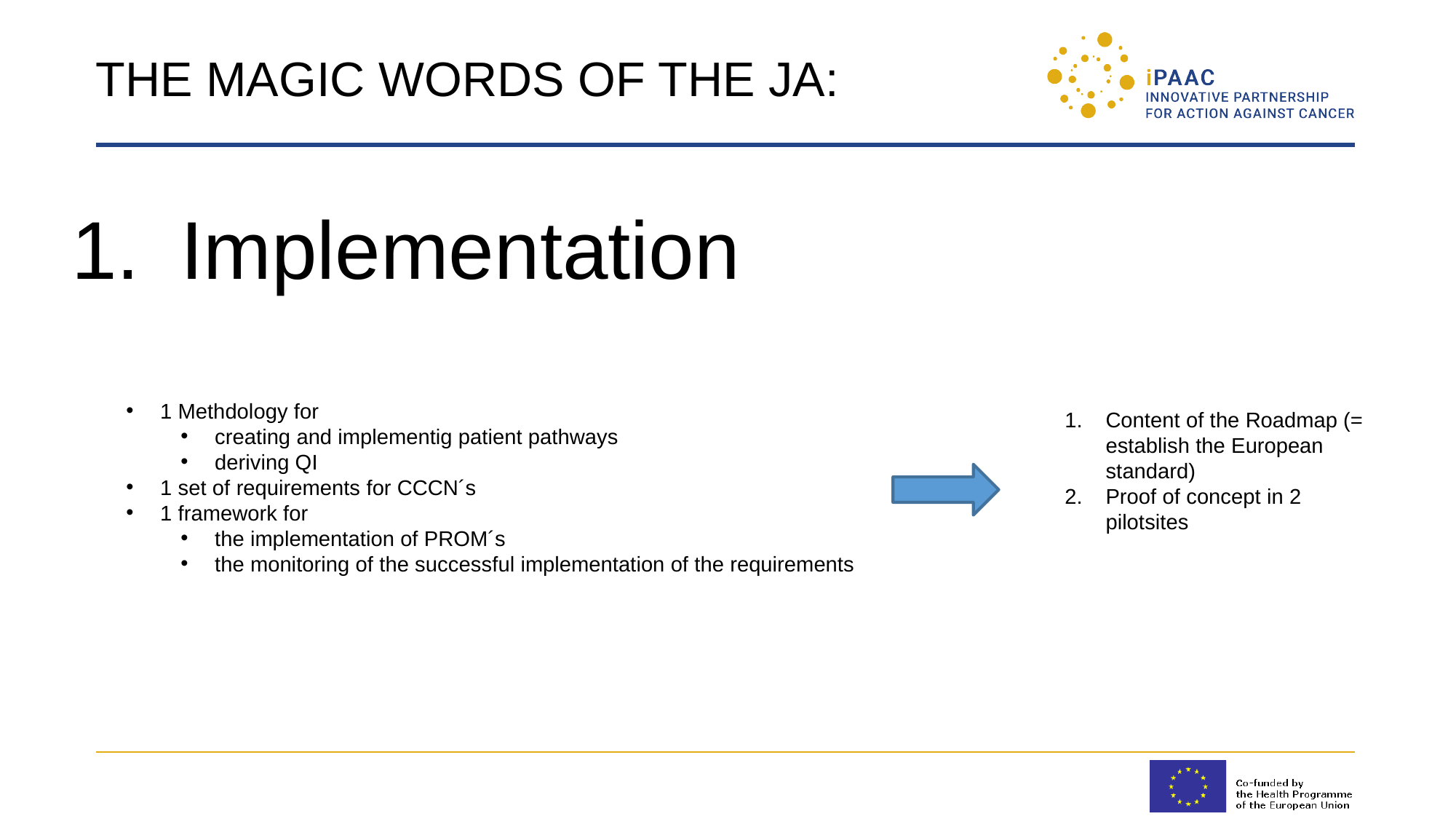

# The Magic words of the JA:
Implementation

1 Methdology for
creating and implementig patient pathways
deriving QI
1 set of requirements for CCCN´s
1 framework for
the implementation of PROM´s
the monitoring of the successful implementation of the requirements

Content of the Roadmap (= establish the European standard)
Proof of concept in 2 pilotsites